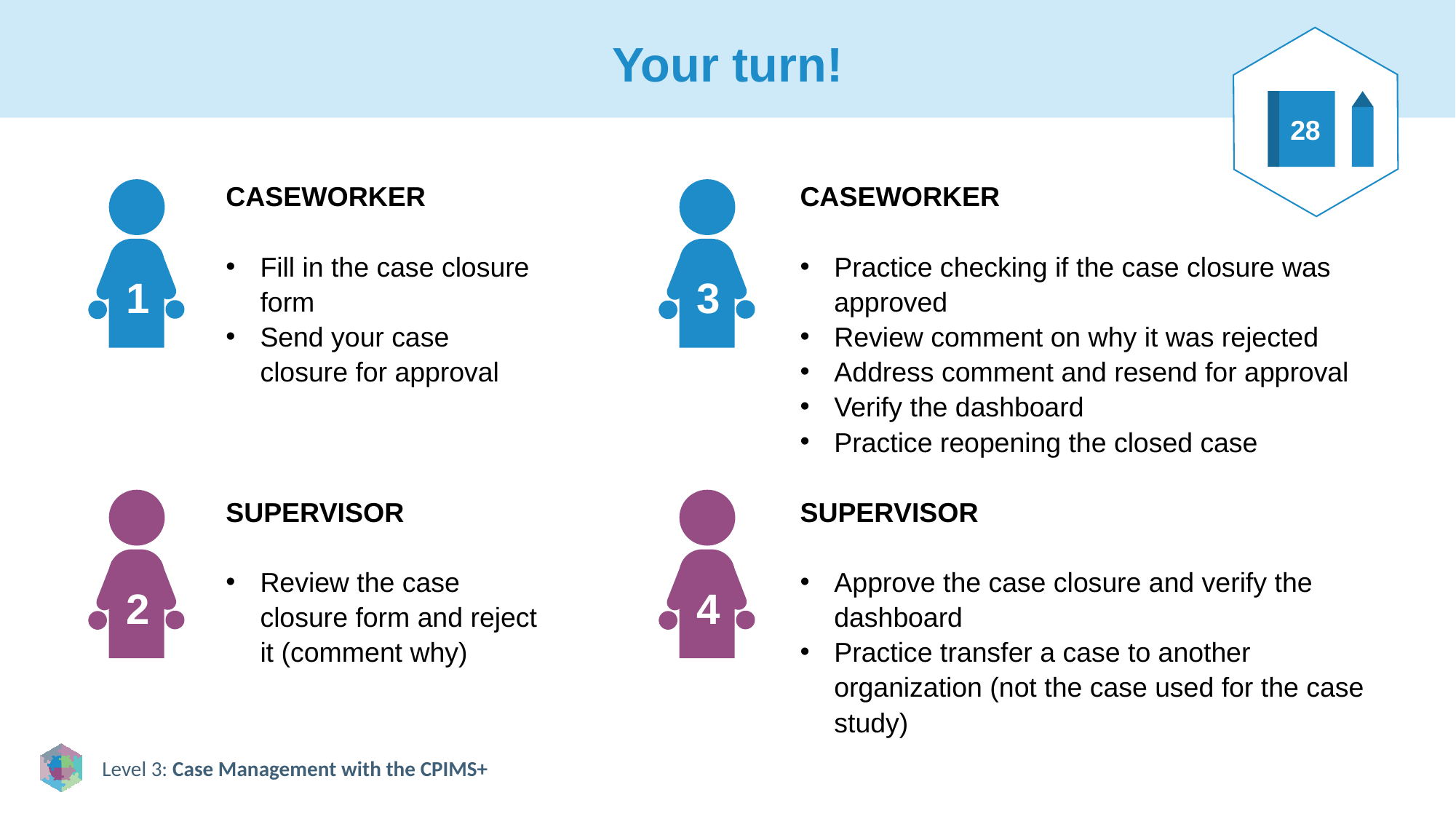

# Your turn!

28

CASEWORKER

Fill in the case closure form
Send your case closure for approval

SUPERVISOR

Review the case closure form and reject it (comment why)
CASEWORKER

Practice checking if the case closure was approved
Review comment on why it was rejected
Address comment and resend for approval
Verify the dashboard
Practice reopening the closed case

SUPERVISOR

Approve the case closure and verify the dashboard
Practice transfer a case to another organization (not the case used for the case study)

1

3

2

4